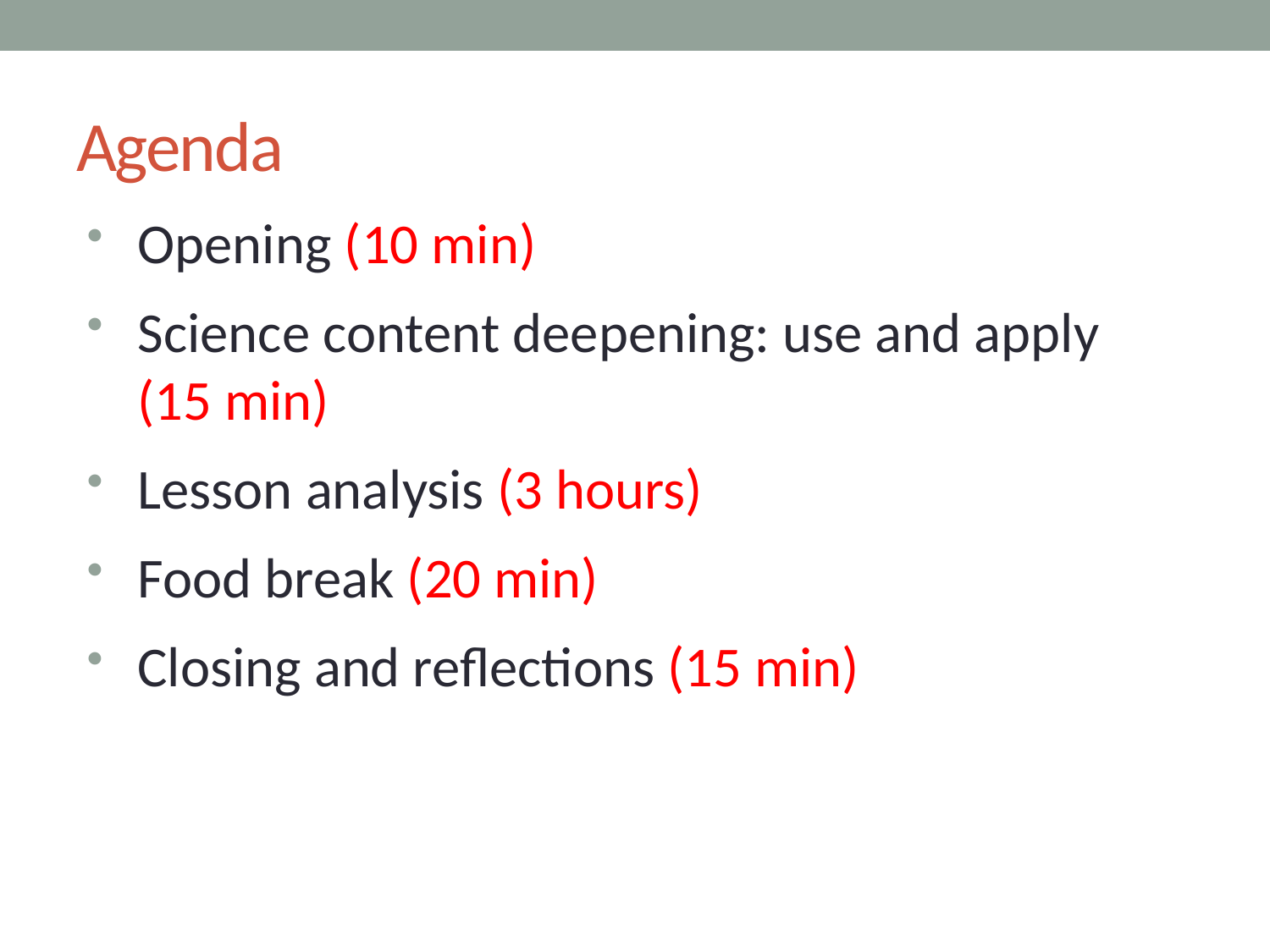

# Agenda
Opening (10 min)
Science content deepening: use and apply
(15 min)
Lesson analysis (3 hours)
Food break (20 min)
Closing and reflections (15 min)